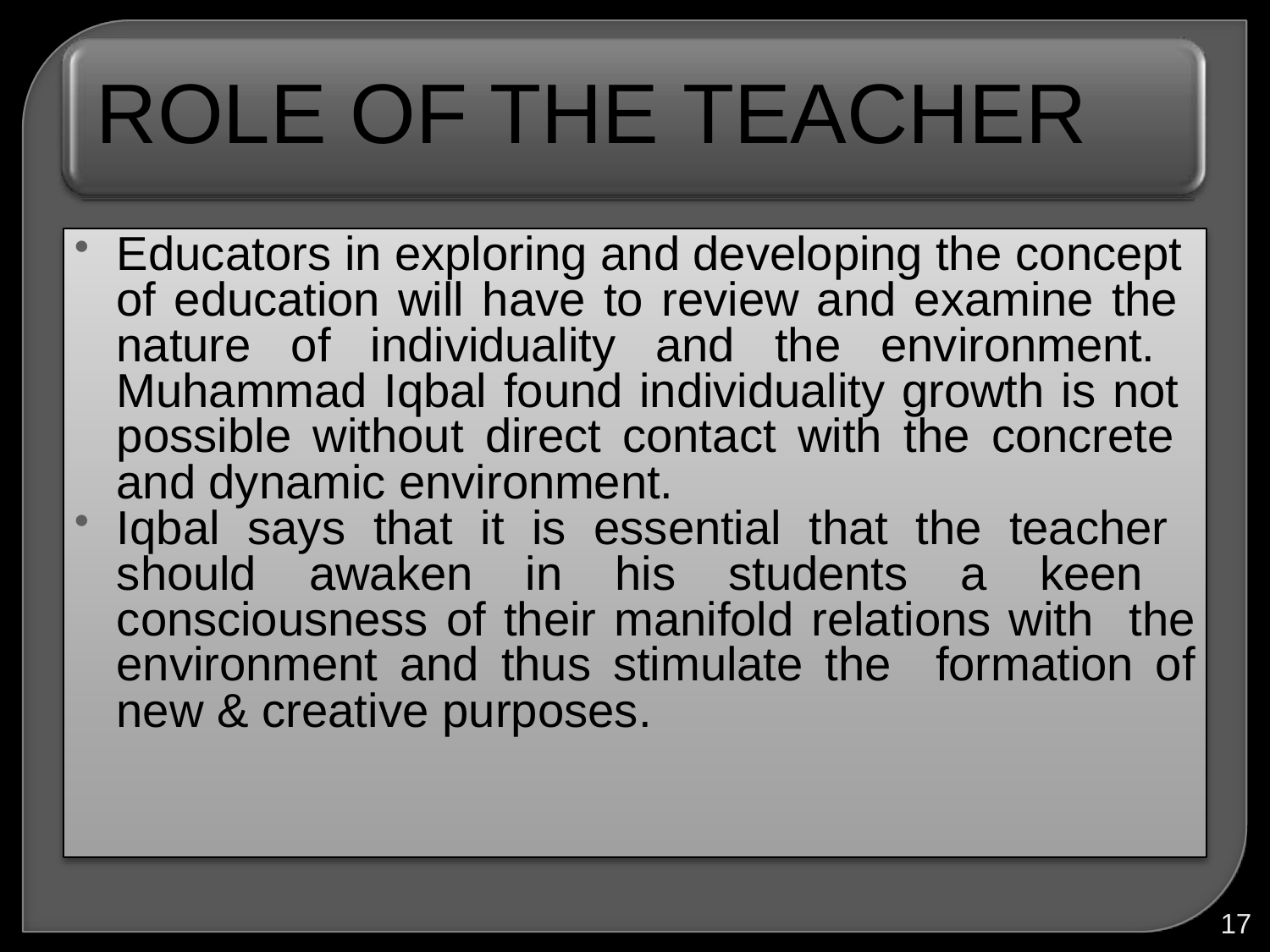

# ROLE OF THE TEACHER

Educators in exploring and developing the concept  of education will have to review and examine the  nature of individuality and the environment.  Muhammad Iqbal found individuality growth is not  possible without direct contact with the concrete  and dynamic environment.
Iqbal says that it is essential that the teacher  should awaken in his students a keen  consciousness of their manifold relations with  the environment and thus stimulate the  formation of new & creative purposes.

17